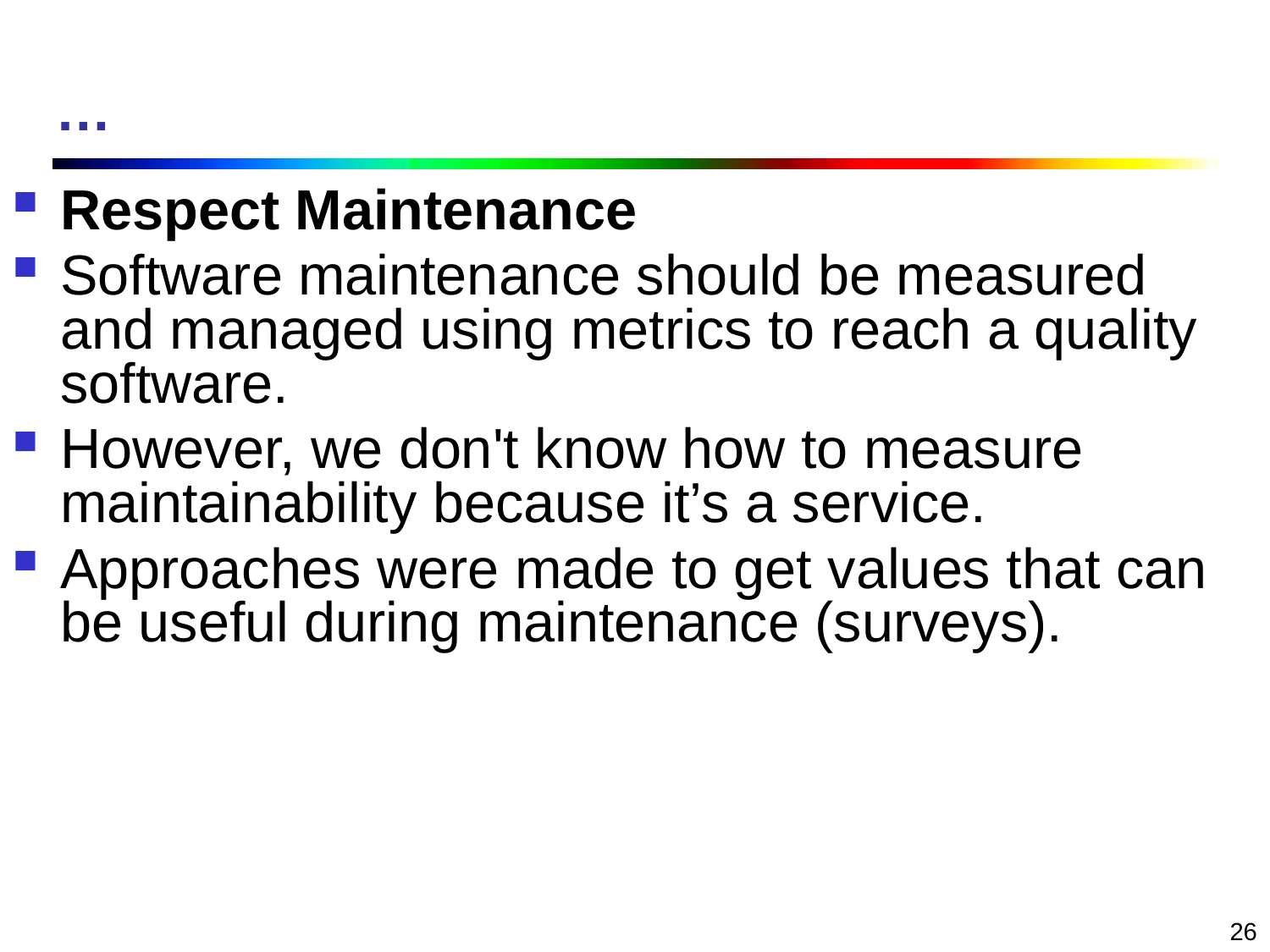

…
# Respect Maintenance
Software maintenance should be measured and managed using metrics to reach a quality software.
However, we don't know how to measure maintainability because it’s a service.
Approaches were made to get values that can be useful during maintenance (surveys).
26